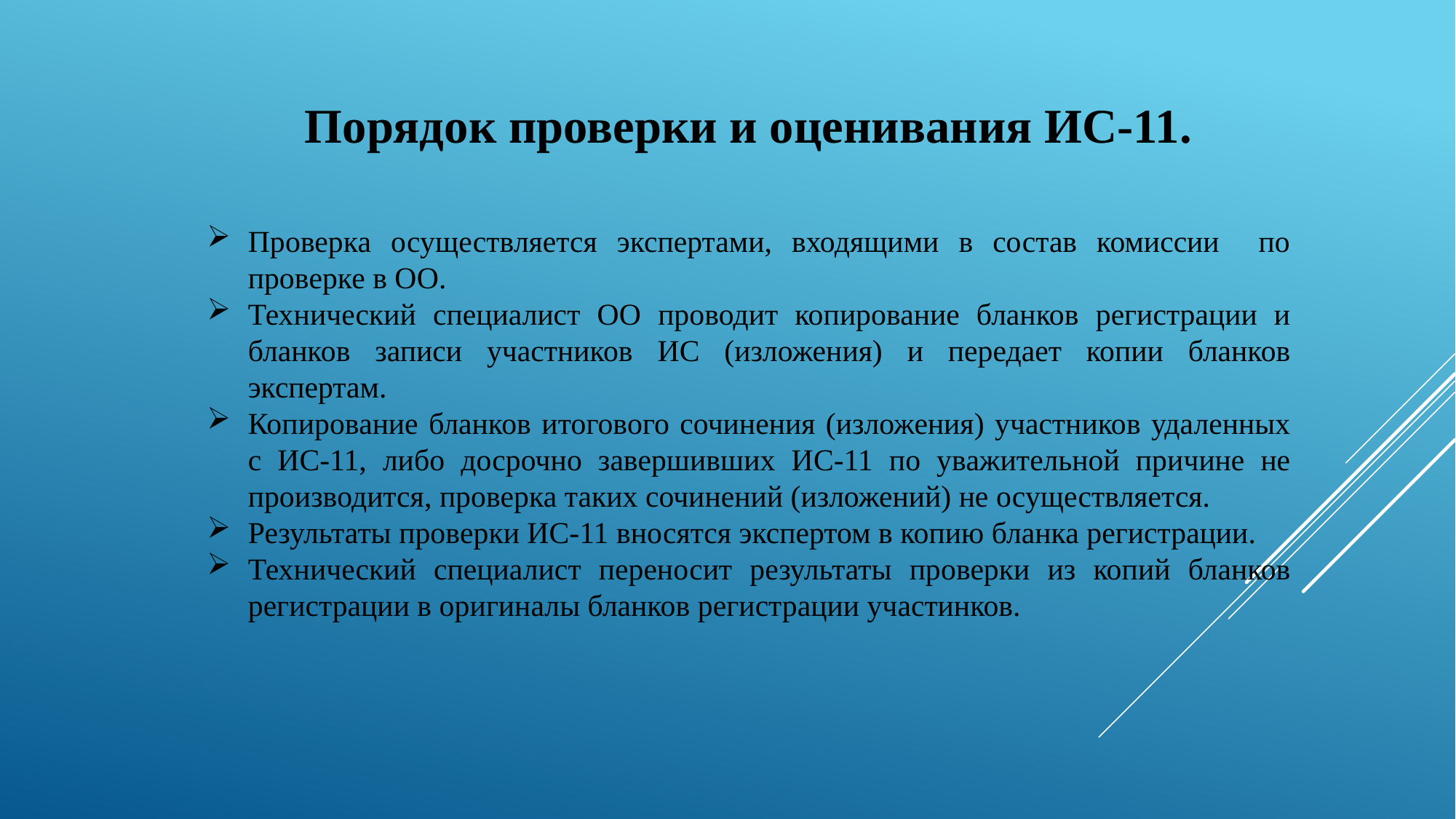

Порядок проверки и оценивания ИС-11.

Проверка осуществляется экспертами, входящими в состав комиссии  по проверке в ОО.
Технический специалист ОО проводит копирование бланков регистрации и бланков записи участников ИС (изложения) и передает копии бланков экспертам.
Копирование бланков итогового сочинения (изложения) участников удаленных с ИС-11, либо досрочно завершивших ИС-11 по уважительной причине не производится, проверка таких сочинений (изложений) не осуществляется.
Результаты проверки ИС-11 вносятся экспертом в копию бланка регистрации.
Технический специалист переносит результаты проверки из копий бланков регистрации в оригиналы бланков регистрации участинков.